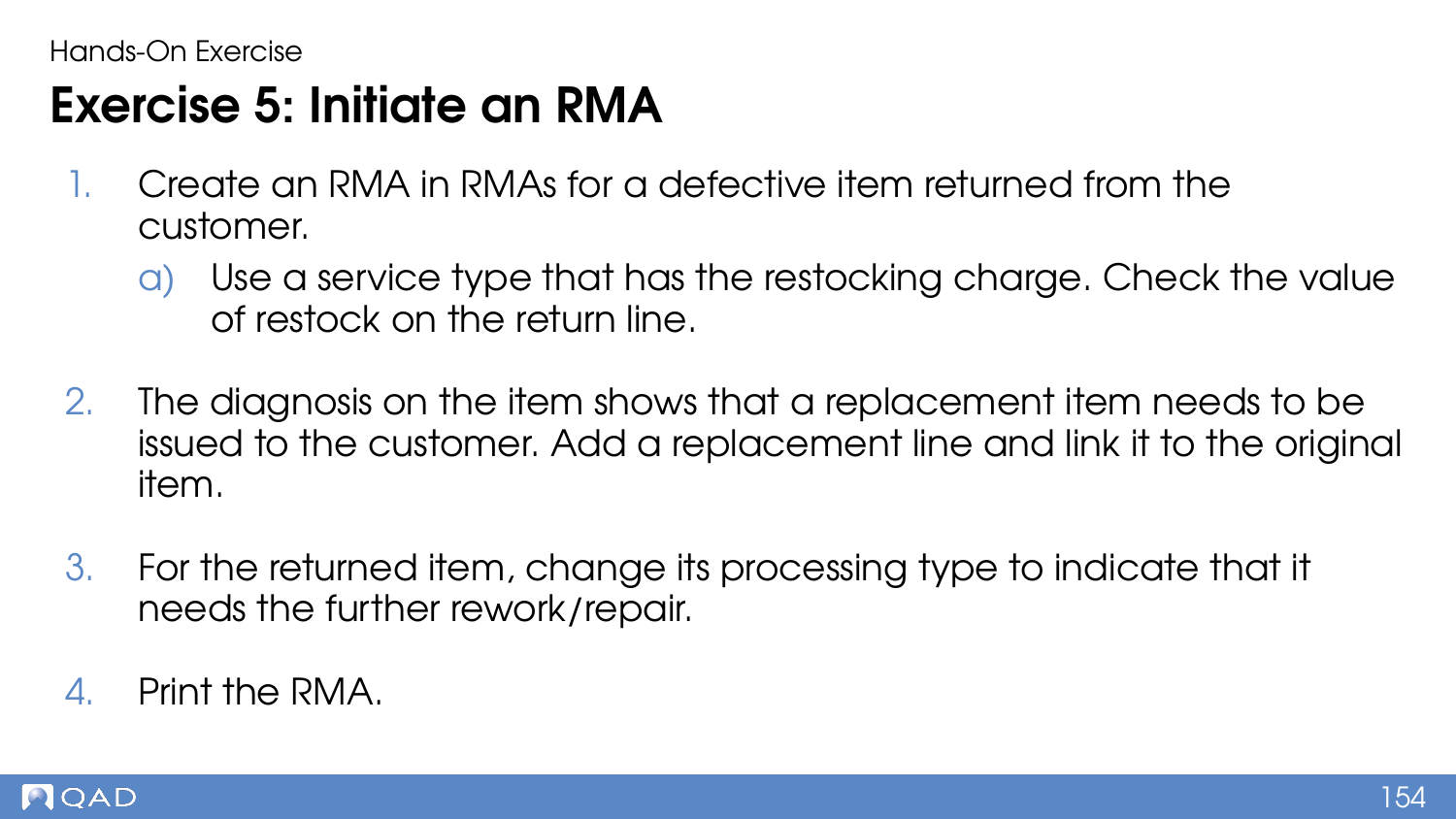

Hands-On Exercise
# Exercise 5: Initiate an RMA
Create an RMA in RMAs for a defective item returned from the customer.
Use a service type that has the restocking charge. Check the value of restock on the return line.

The diagnosis on the item shows that a replacement item needs to be issued to the customer. Add a replacement line and link it to the original item.

For the returned item, change its processing type to indicate that it needs the further rework/repair.

Print the RMA.
154